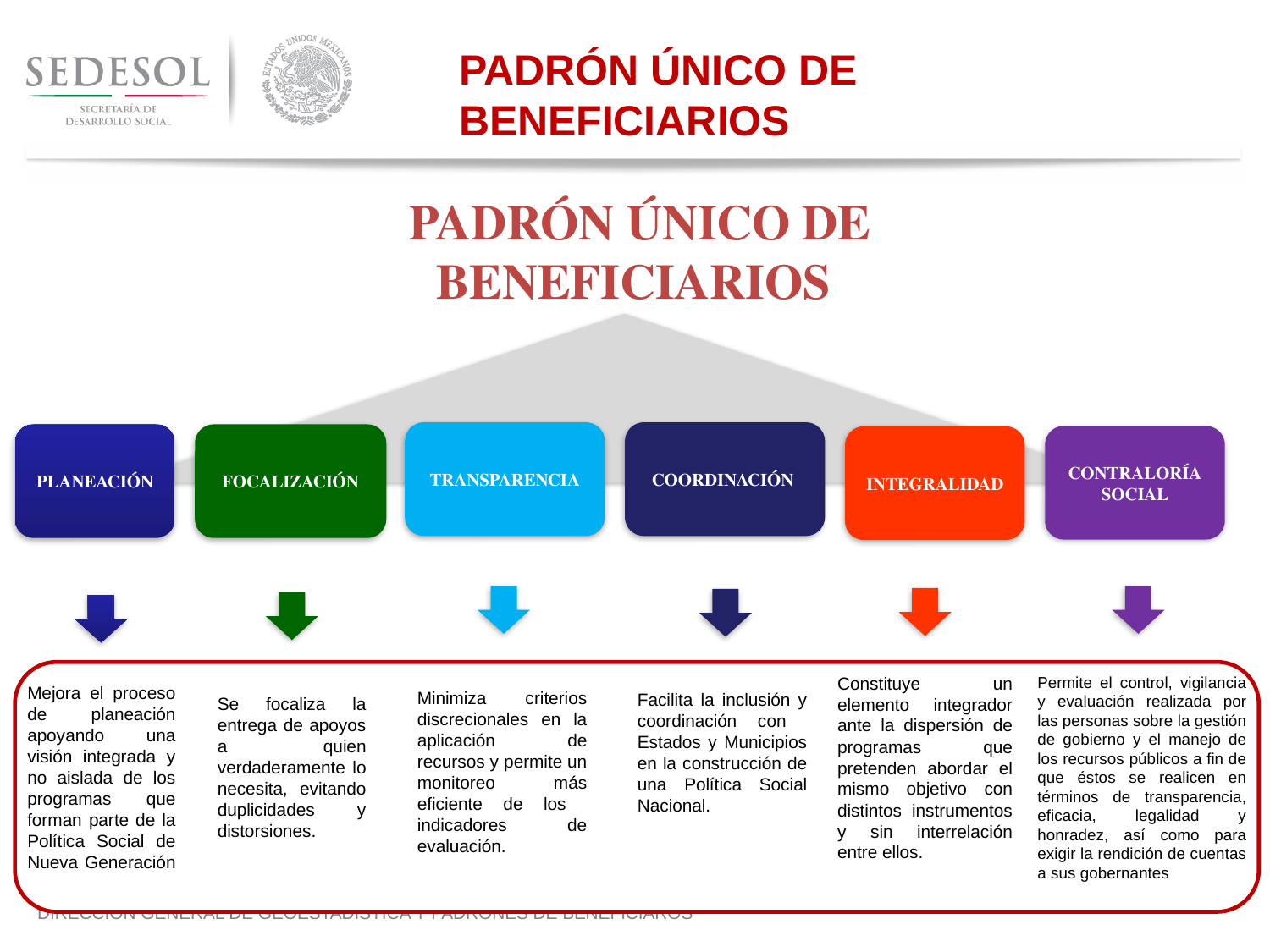

PADRÓN ÚNICO DE BENEFICIARIOS

PADRÓN ÚNICO DE BENEFICIARIOS

TRANSPARENCIA
COORDINACIÓN
PLANEACIÓN
FOCALIZACIÓN
CONTRALORÍA SOCIAL
INTEGRALIDAD

Constituye un elemento integrador ante la dispersión de programas que pretenden abordar el mismo objetivo con distintos instrumentos y sin interrelación entre ellos.
Permite el control, vigilancia y evaluación realizada por las personas sobre la gestión de gobierno y el manejo de los recursos públicos a fin de que éstos se realicen en términos de transparencia, eficacia, legalidad y honradez, así como para exigir la rendición de cuentas a sus gobernantes
Mejora el proceso de planeación apoyando una visión integrada y no aislada de los programas que forman parte de la Política Social de Nueva Generación
Minimiza criterios discrecionales en la aplicación de recursos y permite un monitoreo más eficiente de los  indicadores de evaluación.
Facilita la inclusión y coordinación con  Estados y Municipios en la construcción de una Política Social Nacional.
Se focaliza la entrega de apoyos a quien verdaderamente lo necesita, evitando duplicidades y distorsiones.